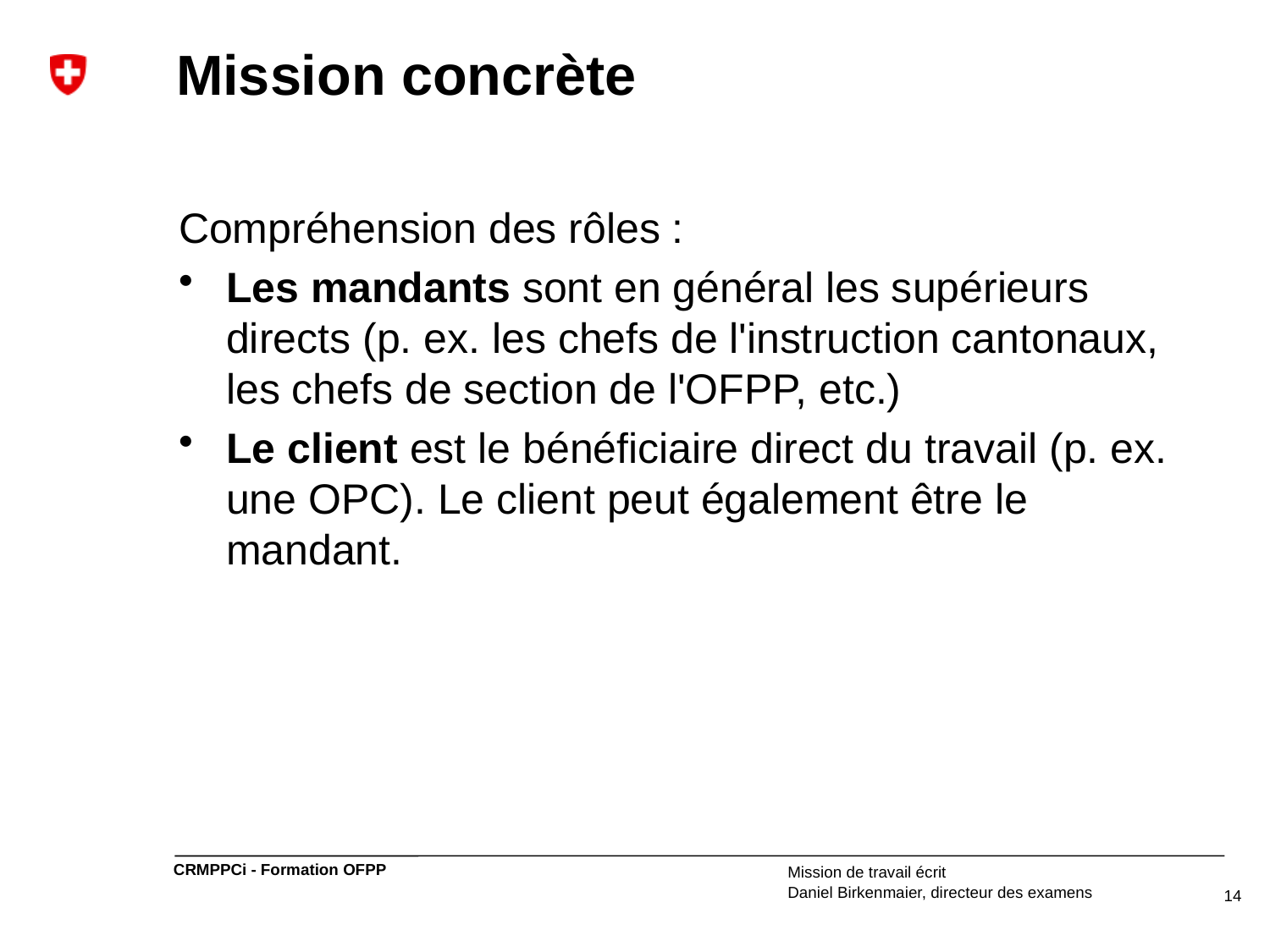

# Mission concrète
Compréhension des rôles :
Les mandants sont en général les supérieurs directs (p. ex. les chefs de l'instruction cantonaux, les chefs de section de l'OFPP, etc.)
Le client est le bénéficiaire direct du travail (p. ex. une OPC). Le client peut également être le mandant.
Mission de travail écrit
Daniel Birkenmaier, directeur des examens